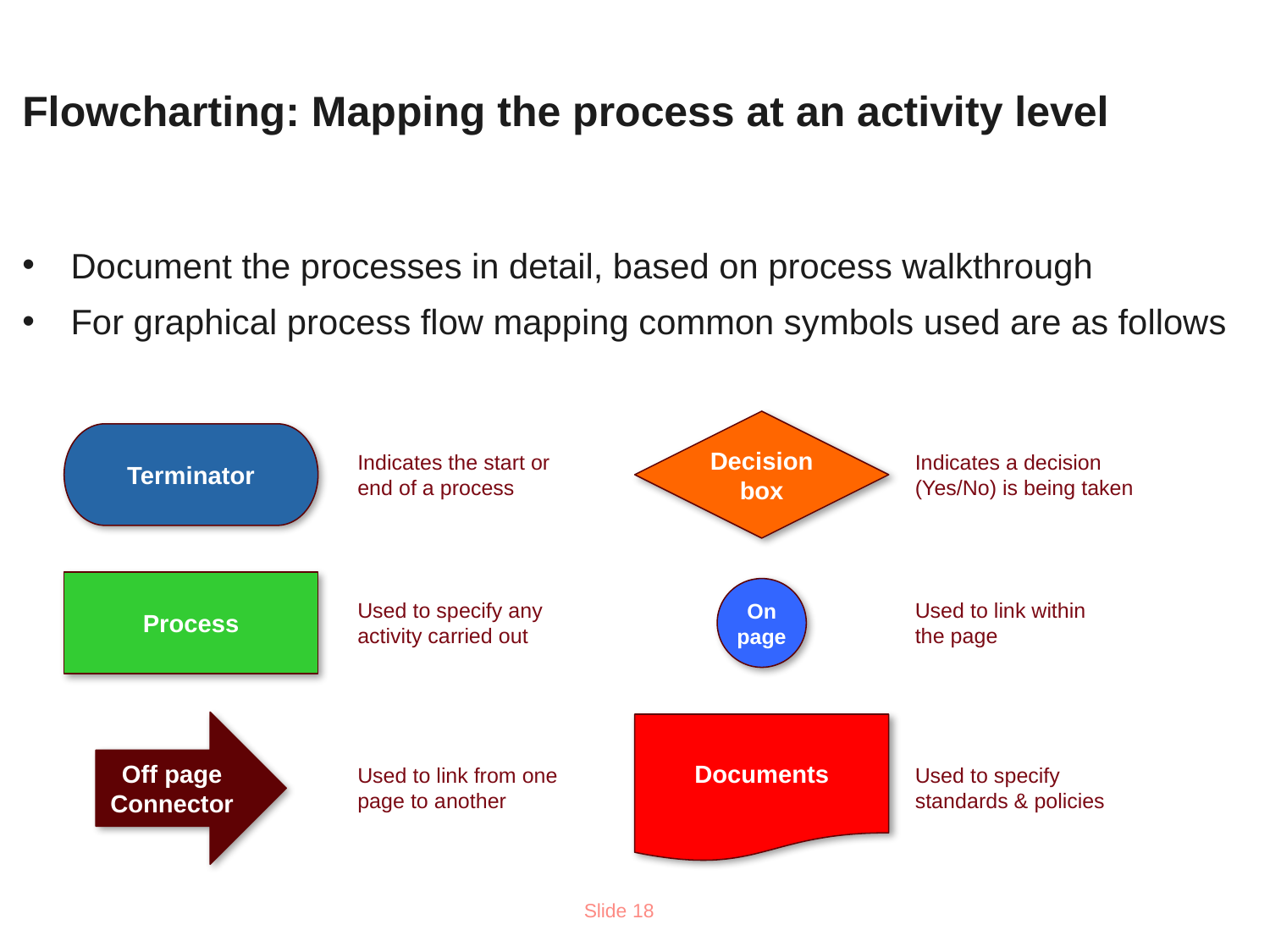

# Flowcharting: Mapping the process at an activity level
Document the processes in detail, based on process walkthrough
For graphical process flow mapping common symbols used are as follows
Decision box
Terminator
Indicates the start or end of a process
Indicates a decision  (Yes/No) is being taken
Process
On page
Used to specify any activity carried out
Used to link within the page
Off page Connector
Documents
Used to link from one page to another
Used to specify standards & policies